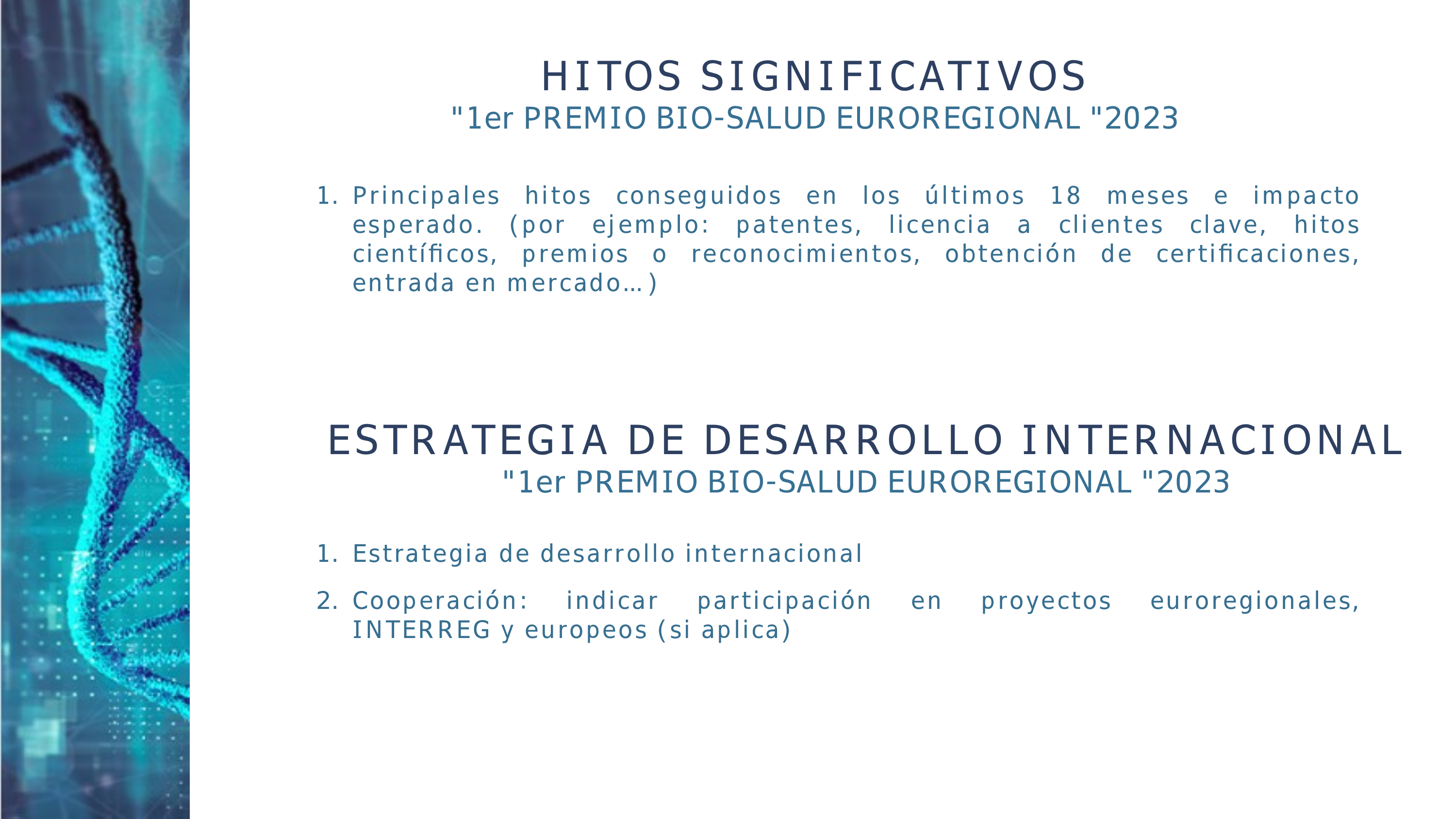

# HITOS SIGNIFICATIVOS "1er PREMIO BIO-SALUD EUROREGIONAL "2023
Principales hitos conseguidos en los últimos 18 meses e impacto esperado. (por ejemplo: patentes, licencia a clientes clave, hitos científicos, premios o reconocimientos, obtención de certificaciones, entrada en mercado…)
ESTRATEGIA DE DESARROLLO INTERNACIONAL
"1er PREMIO BIO-SALUD EUROREGIONAL "2023
Estrategia de desarrollo internacional
Cooperación: indicar participación en proyectos euroregionales, INTERREG y europeos (si aplica)